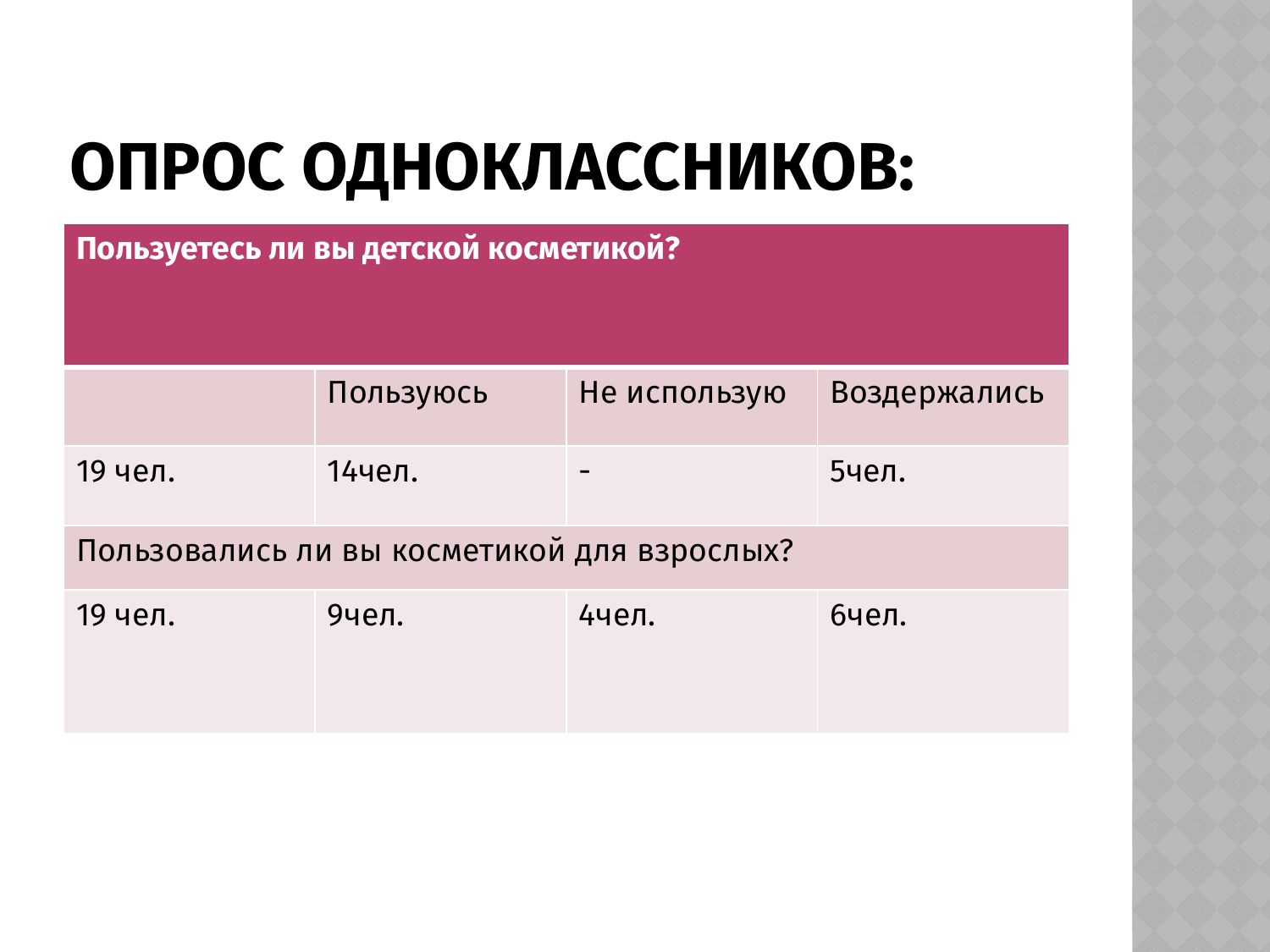

# Опрос одноклассников:
| Пользуетесь ли вы детской косметикой? |  |  |  |
| --- | --- | --- | --- |
|  | Пользуюсь | Не использую | Воздержались |
| 19 чел. | 14чел. | - | 5чел. |
| Пользовались ли вы косметикой для взрослых? |  |  |  |
| 19 чел. | 9чел. | 4чел. | 6чел. |